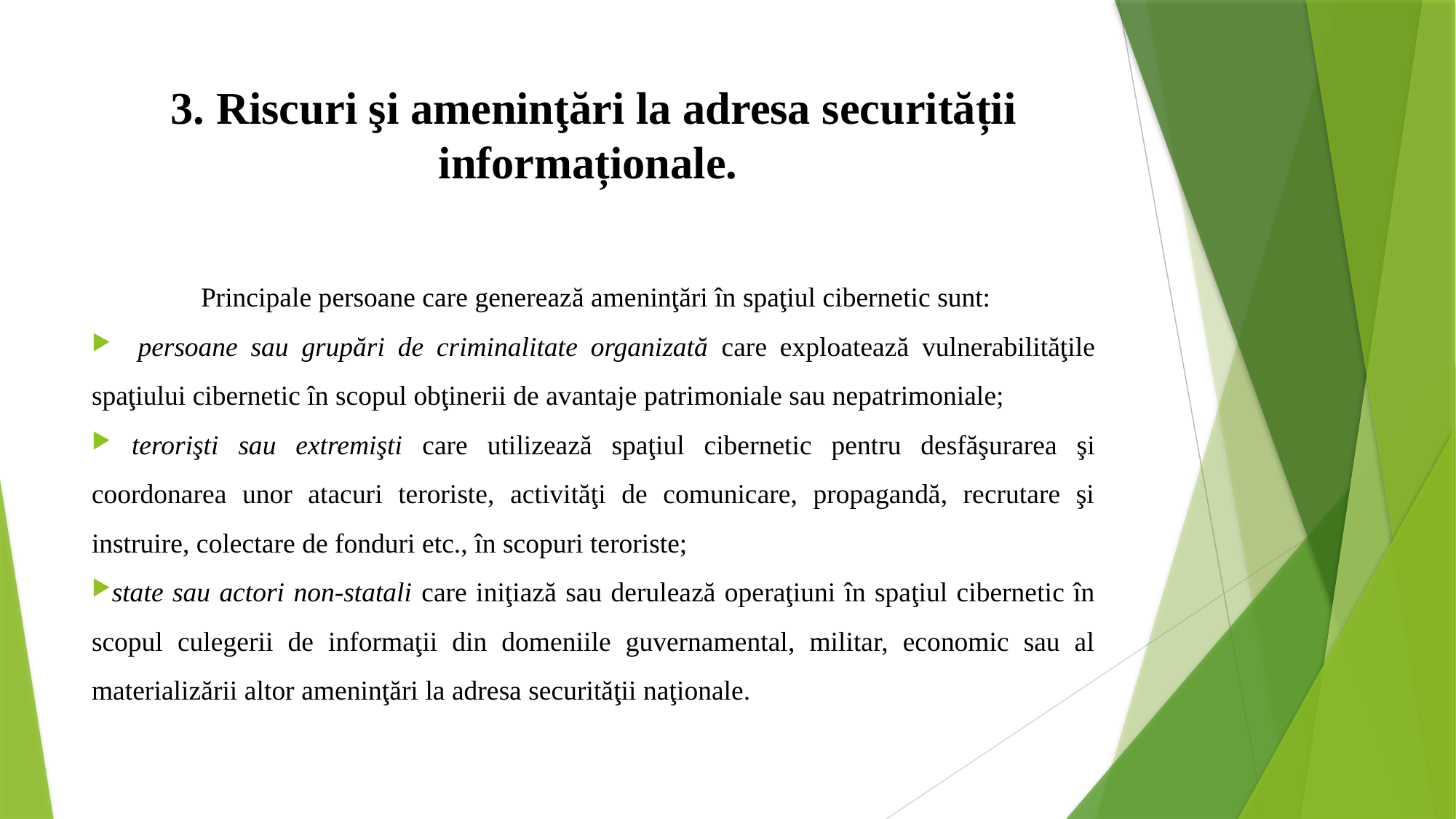

# 3. Riscuri şi ameninţări la adresa securității informaționale.
	Principale persoane care generează ameninţări în spaţiul cibernetic sunt:
  persoane sau grupări de criminalitate organizată care exploatează vulnerabilităţile spaţiului cibernetic în scopul obţinerii de avantaje patrimoniale sau nepatrimoniale;
 terorişti sau extremişti care utilizează spaţiul cibernetic pentru desfăşurarea şi coordonarea unor atacuri teroriste, activităţi de comunicare, propagandă, recrutare şi instruire, colectare de fonduri etc., în scopuri teroriste;
state sau actori non-statali care iniţiază sau derulează operaţiuni în spaţiul cibernetic în scopul culegerii de informaţii din domeniile guvernamental, militar, economic sau al materializării altor ameninţări la adresa securităţii naţionale.